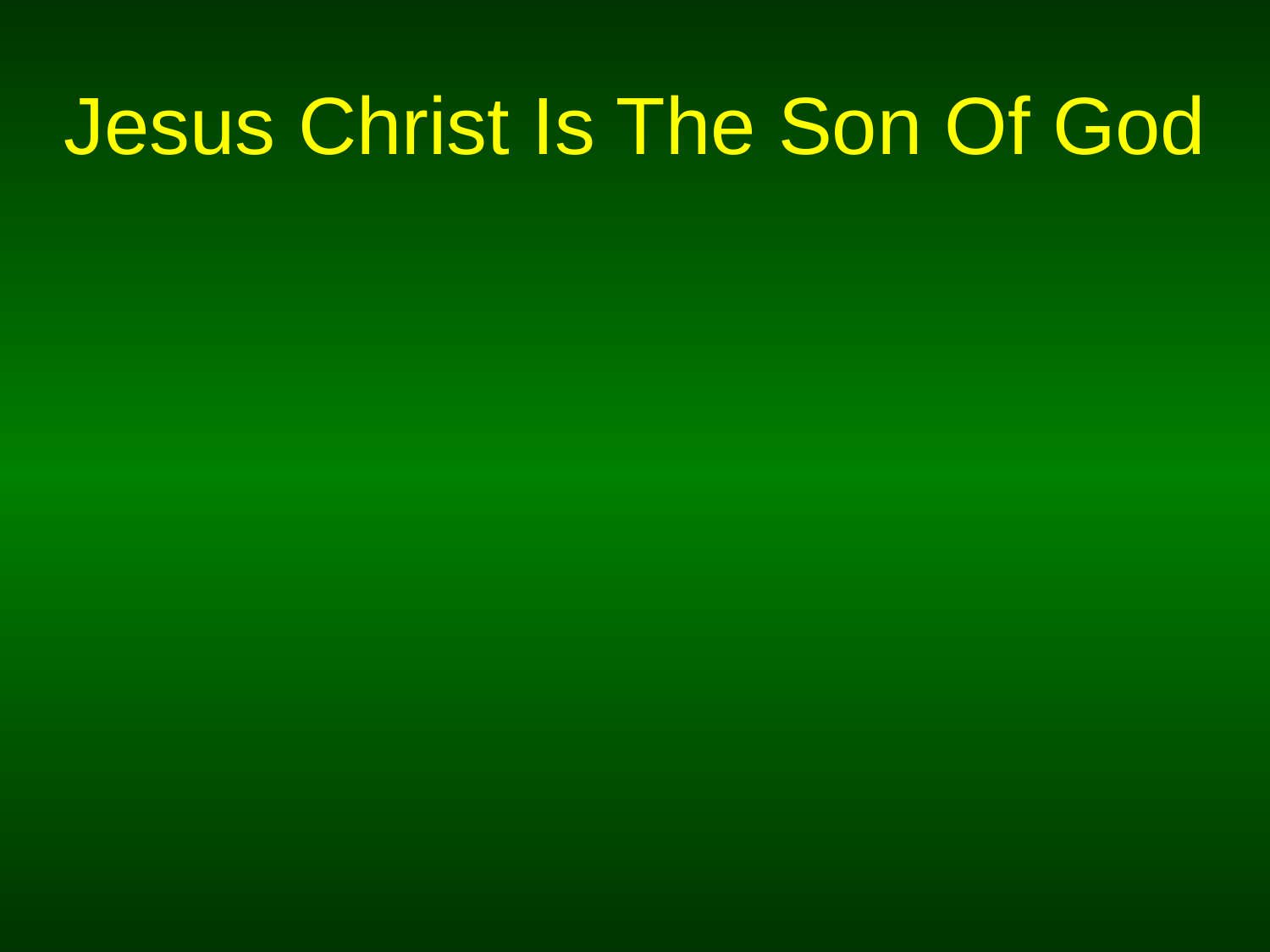

# Jesus Christ Is The Son Of God